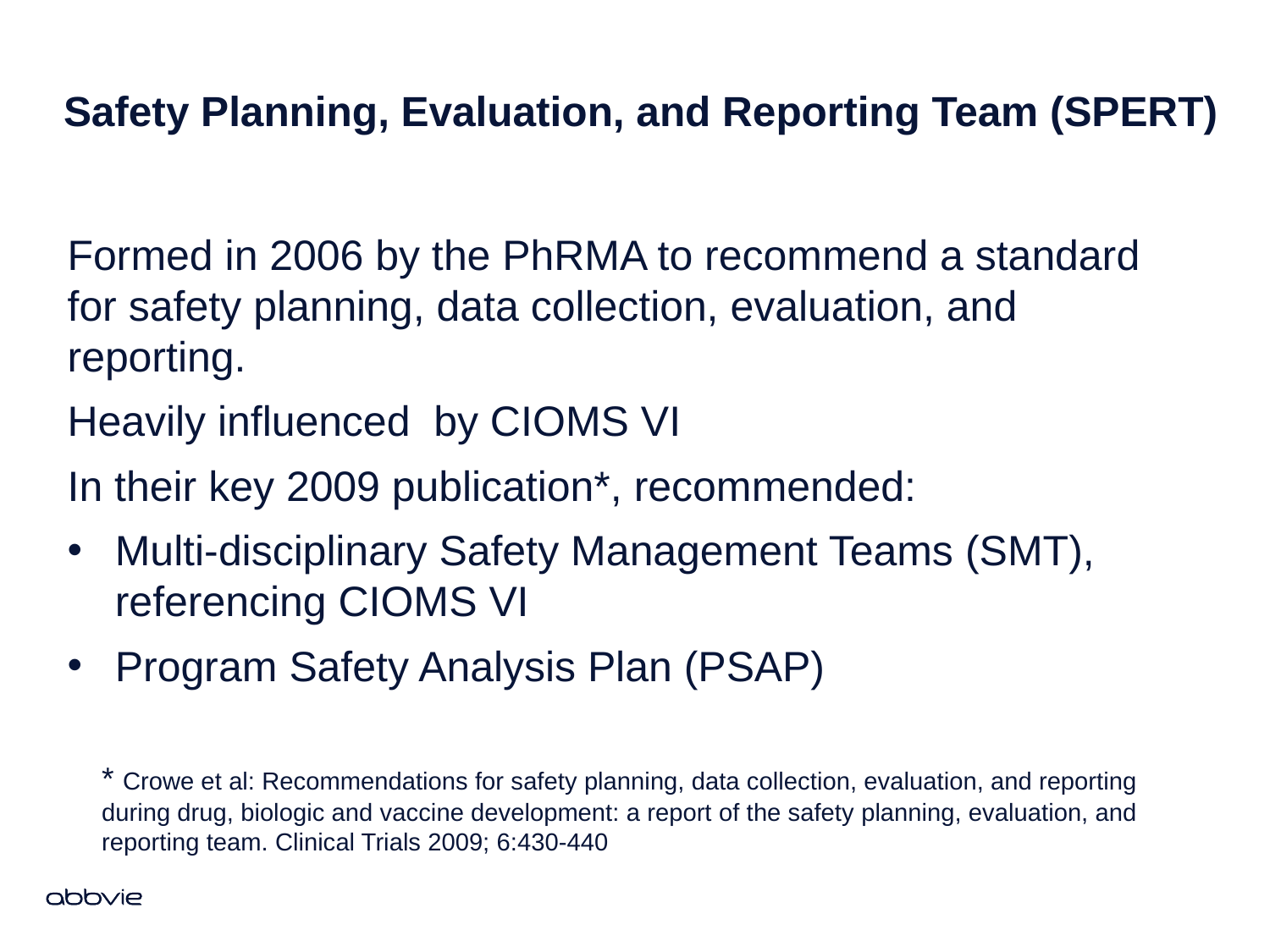

# Safety Planning, Evaluation, and Reporting Team (SPERT)
Formed in 2006 by the PhRMA to recommend a standard for safety planning, data collection, evaluation, and reporting.
Heavily influenced  by CIOMS VI
In their key 2009 publication*, recommended:
Multi-disciplinary Safety Management Teams (SMT), referencing CIOMS VI
Program Safety Analysis Plan (PSAP)

* Crowe et al: Recommendations for safety planning, data collection, evaluation, and reporting during drug, biologic and vaccine development: a report of the safety planning, evaluation, and reporting team. Clinical Trials 2009; 6:430-440